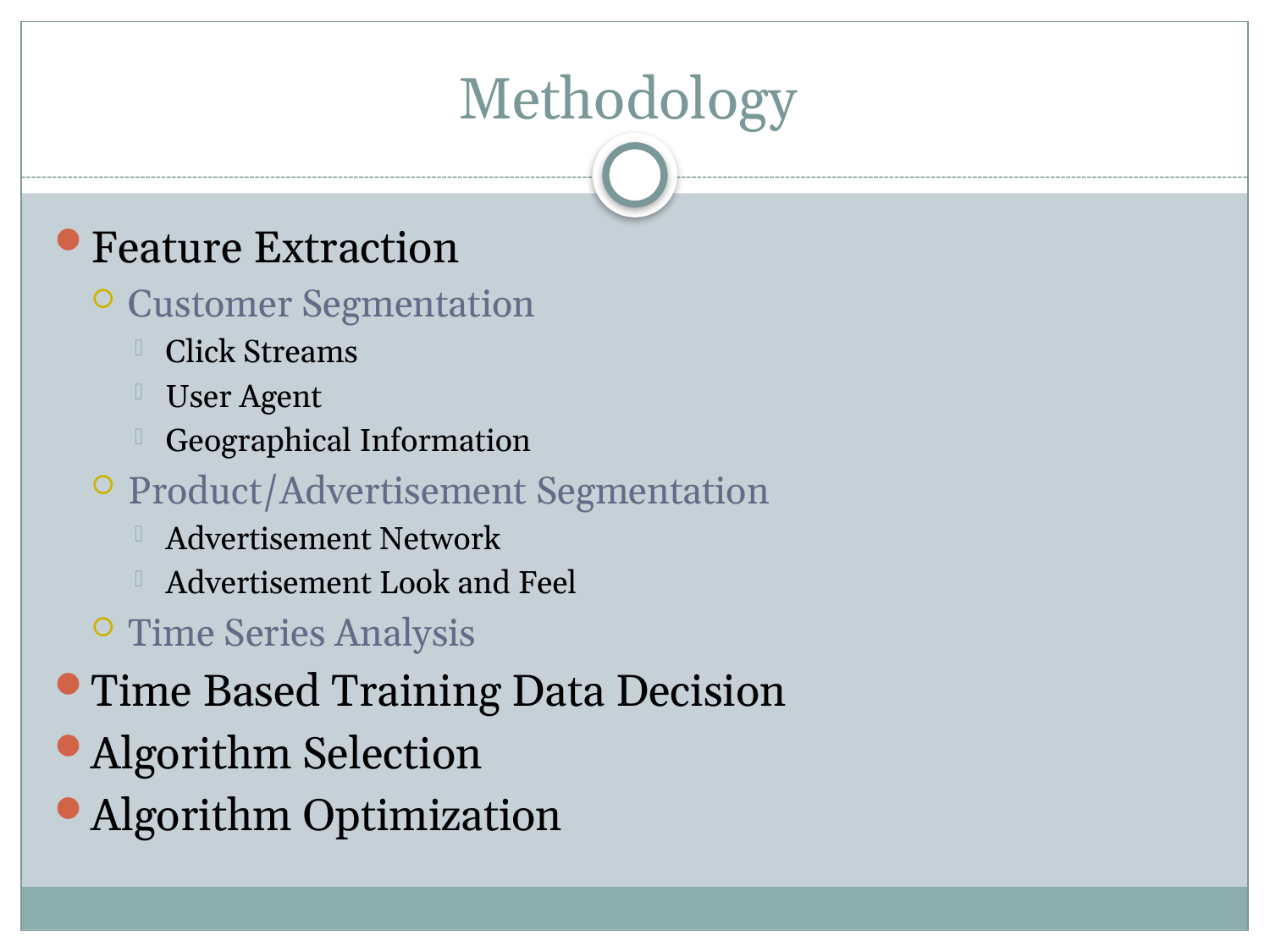

# Methodology
Feature Extraction
Customer Segmentation
Click Streams
User Agent
Geographical Information
Product/Advertisement Segmentation
Advertisement Network
Advertisement Look and Feel
Time Series Analysis
Time Based Training Data Decision
Algorithm Selection
Algorithm Optimization